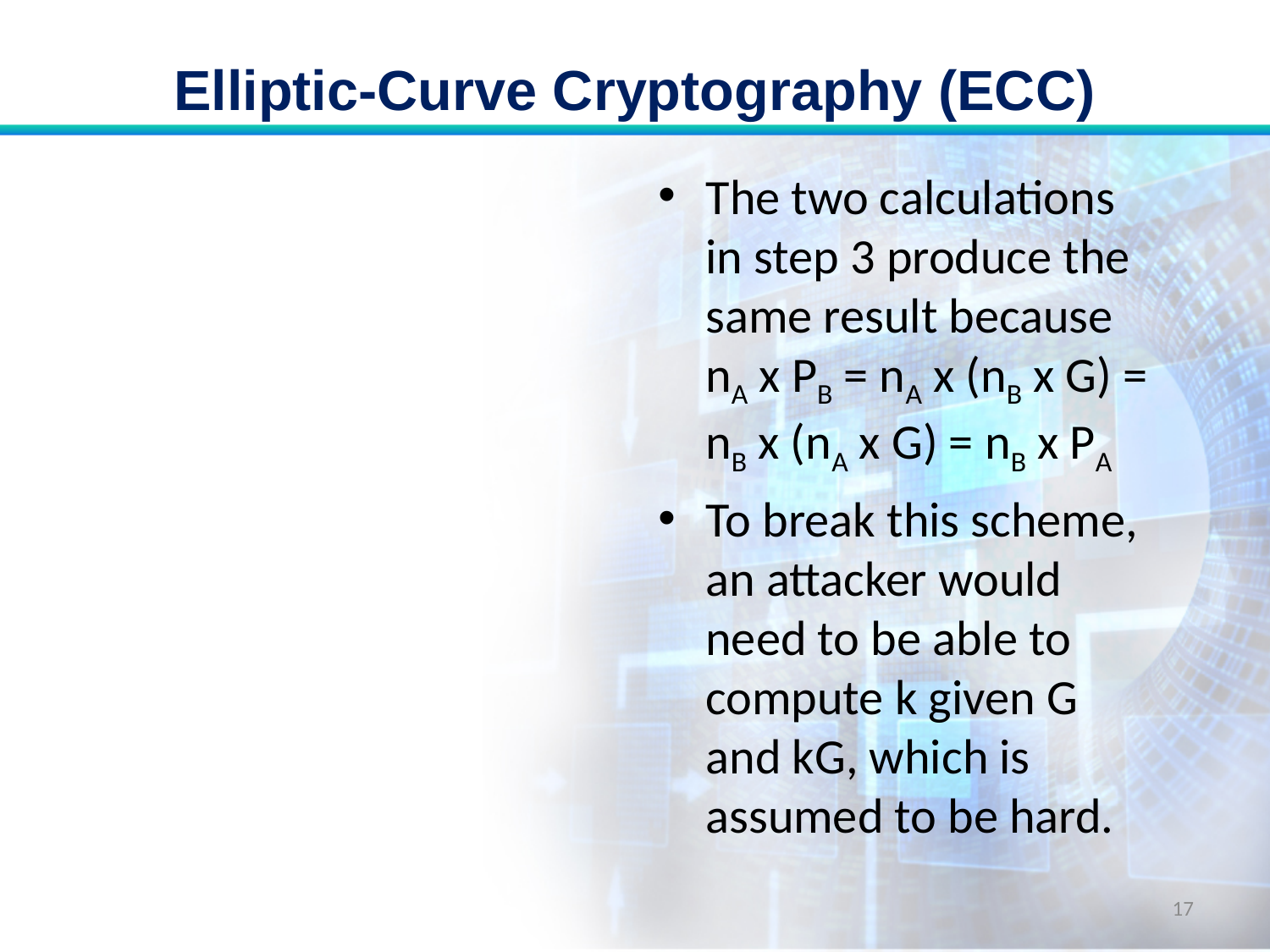

# Elliptic-Curve Cryptography (ECC)
The two calculations in step 3 produce the same result because nA x PB = nA x (nB x G) = nB x (nA x G) = nB x PA
To break this scheme, an attacker would need to be able to compute k given G and kG, which is assumed to be hard.
17